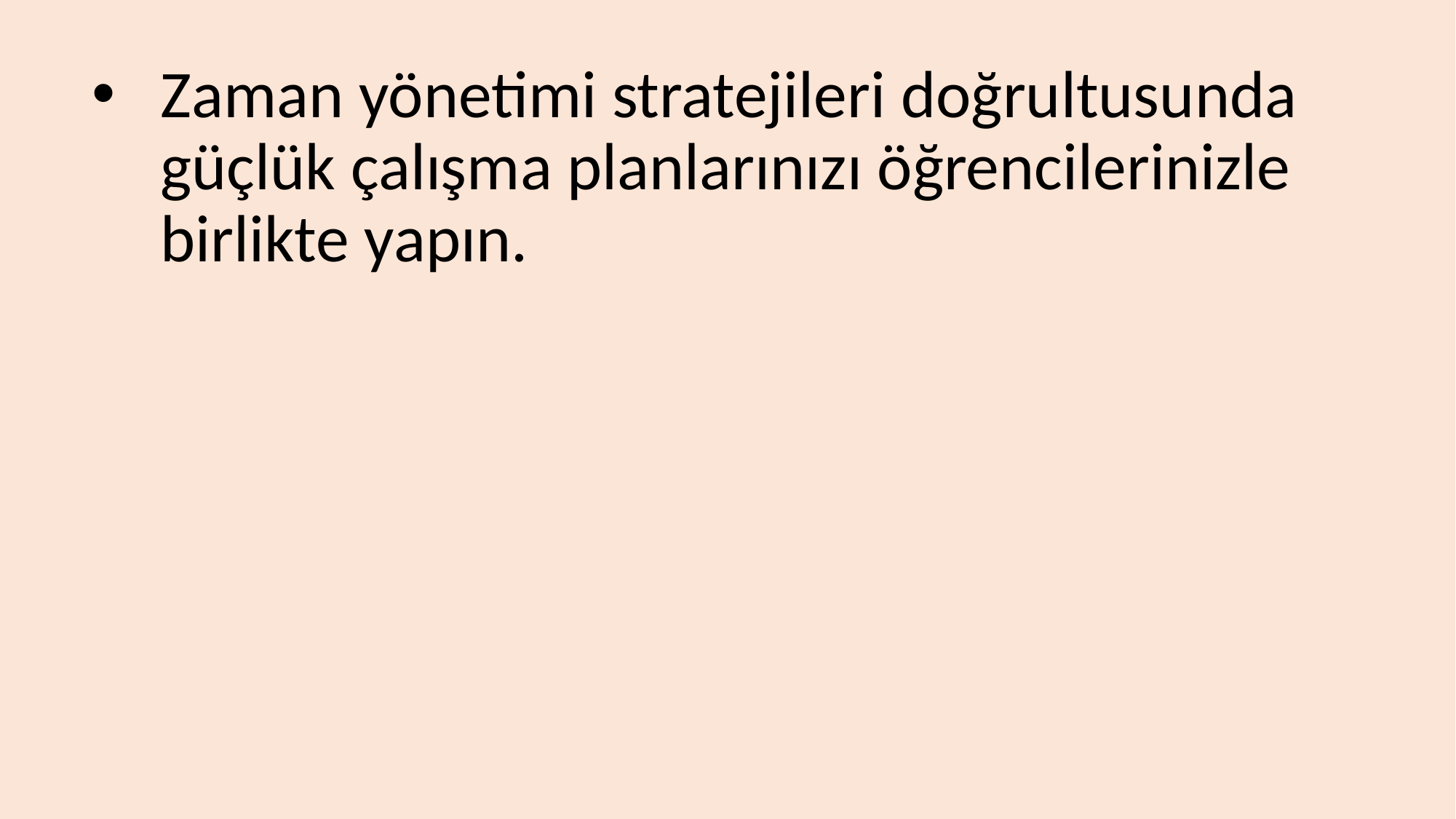

# Zaman yönetimi stratejileri doğrultusunda güçlük çalışma planlarınızı öğrencilerinizle birlikte yapın.